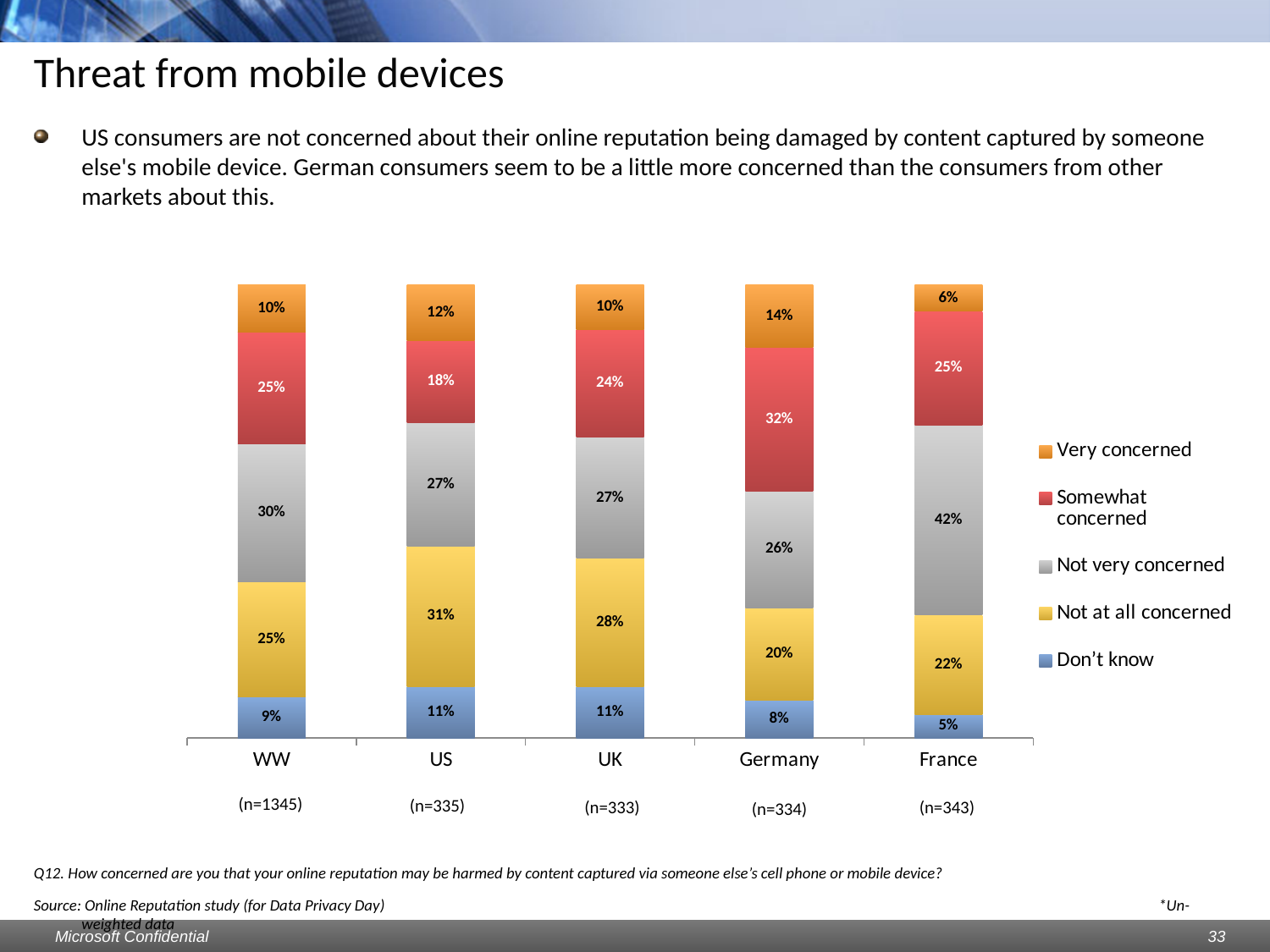

# Threat from mobile devices
US consumers are not concerned about their online reputation being damaged by content captured by someone else's mobile device. German consumers seem to be a little more concerned than the consumers from other markets about this.

### Chart

| Category | Don’t know | Not at all concerned | Not very concerned | Somewhat concerned | Very concerned |
|---|---|---|---|---|---|
| WW | 0.09070631970260298 | 0.25353159851300944 | 0.30483271375465143 | 0.24684014869888476 | 0.104089219330855 |
| US | 0.11343283582089538 | 0.31044776119403295 | 0.2716417910447763 | 0.18208955223880588 | 0.12238805970149254 |
| UK | 0.11411411411411411 | 0.28228228228228447 | 0.26726726726726935 | 0.23723723723723864 | 0.0990990990991001 |
| Germany | 0.08383233532934155 | 0.20359281437125748 | 0.25748502994011985 | 0.3173652694610799 | 0.1377245508982037 |
| France | 0.052478134110787174 | 0.2186588921282799 | 0.41982507288629894 | 0.2507288629737627 | 0.05830903790087481 |
(n=1345)
(n=335)
(n=333)
(n=343)
(n=334)
Q12. How concerned are you that your online reputation may be harmed by content captured via someone else’s cell phone or mobile device?
Source: Online Reputation study (for Data Privacy Day) 						                 *Un-weighted data